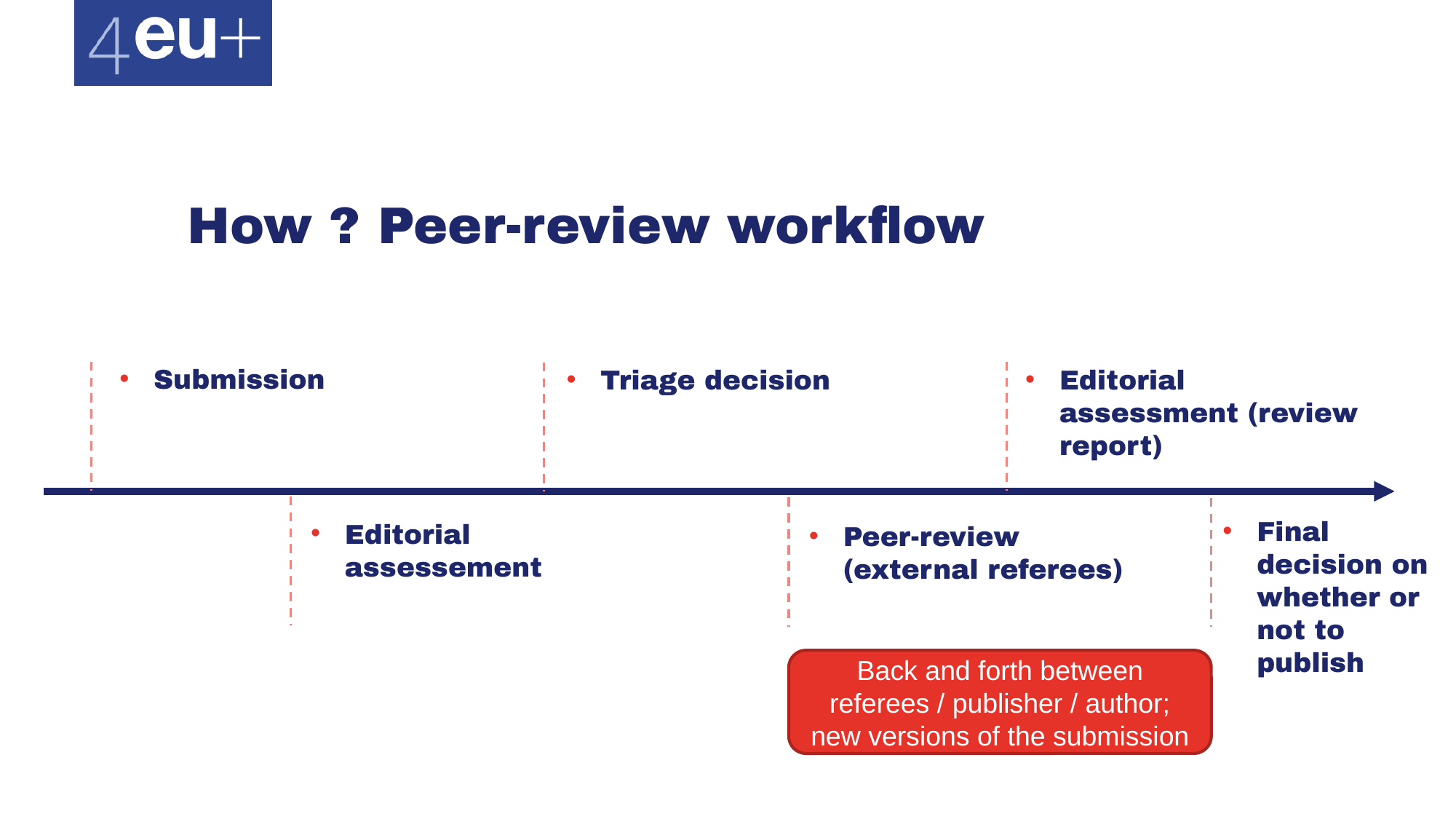

# How ? Peer-review workflow
Submission
Editorial assessment (review report)
Triage decision
Final decision on whether or not to publish
Editorial assessement
Peer-review (external referees)
Back and forth between referees / publisher / author; new versions of the submission